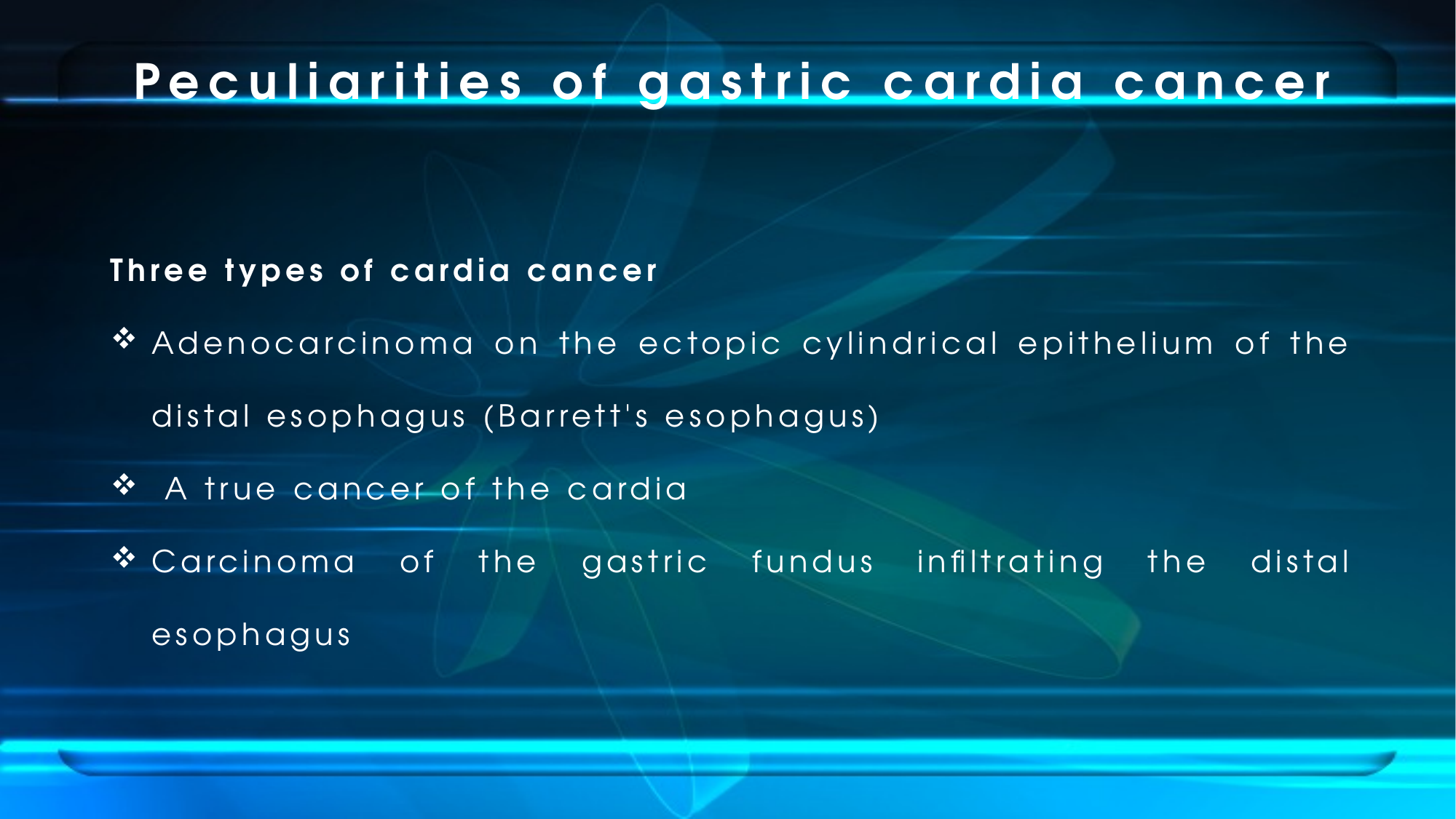

Peculiarities of gastric cardia cancer
Three types of cardia cancer
Adenocarcinoma on the ectopic cylindrical epithelium of the distal esophagus (Barrett's esophagus)
 A true cancer of the cardia
Carcinoma of the gastric fundus infiltrating the distal esophagus